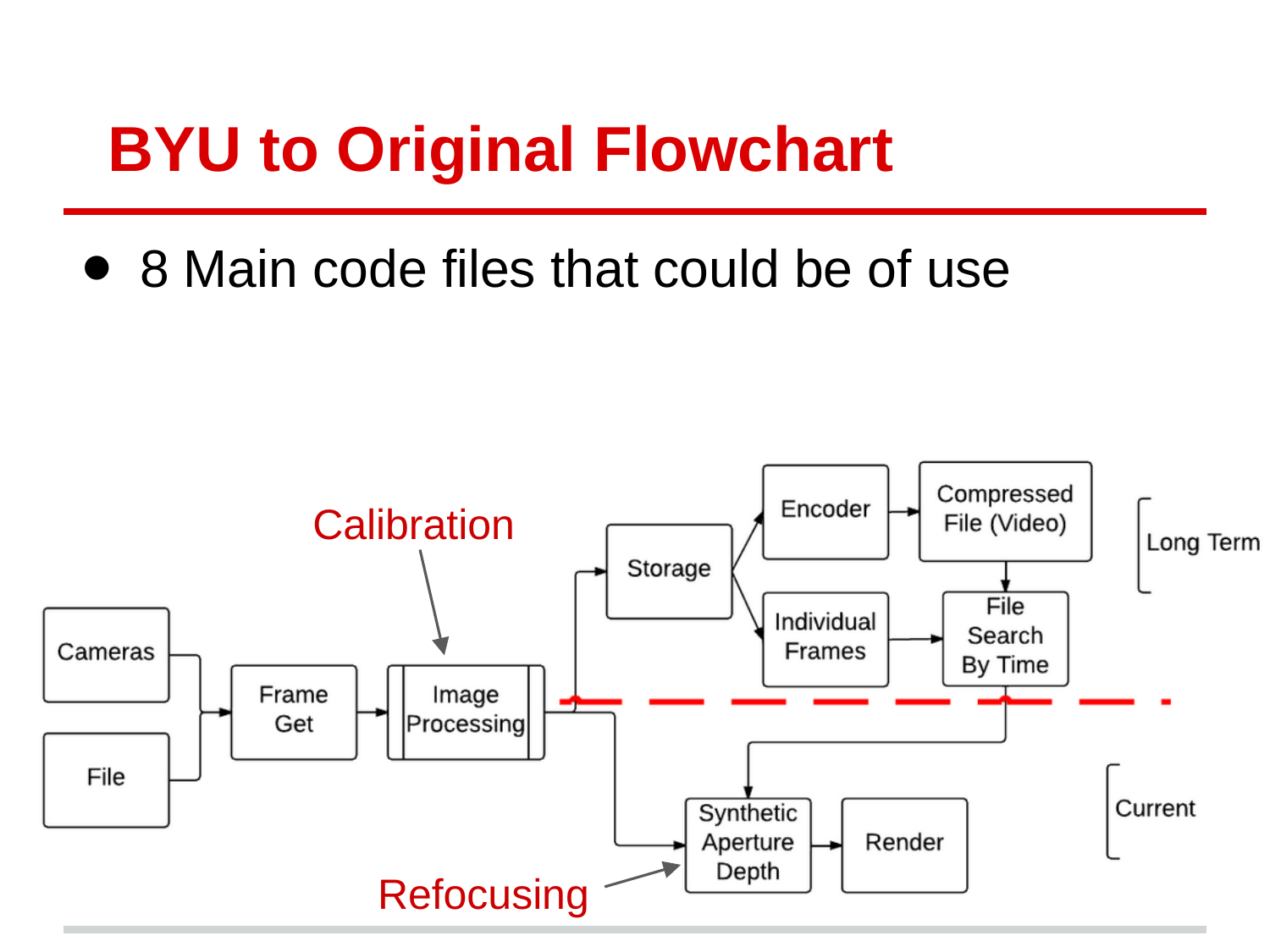

# BYU to Original Flowchart
8 Main code files that could be of use

Calibration
Refocusing